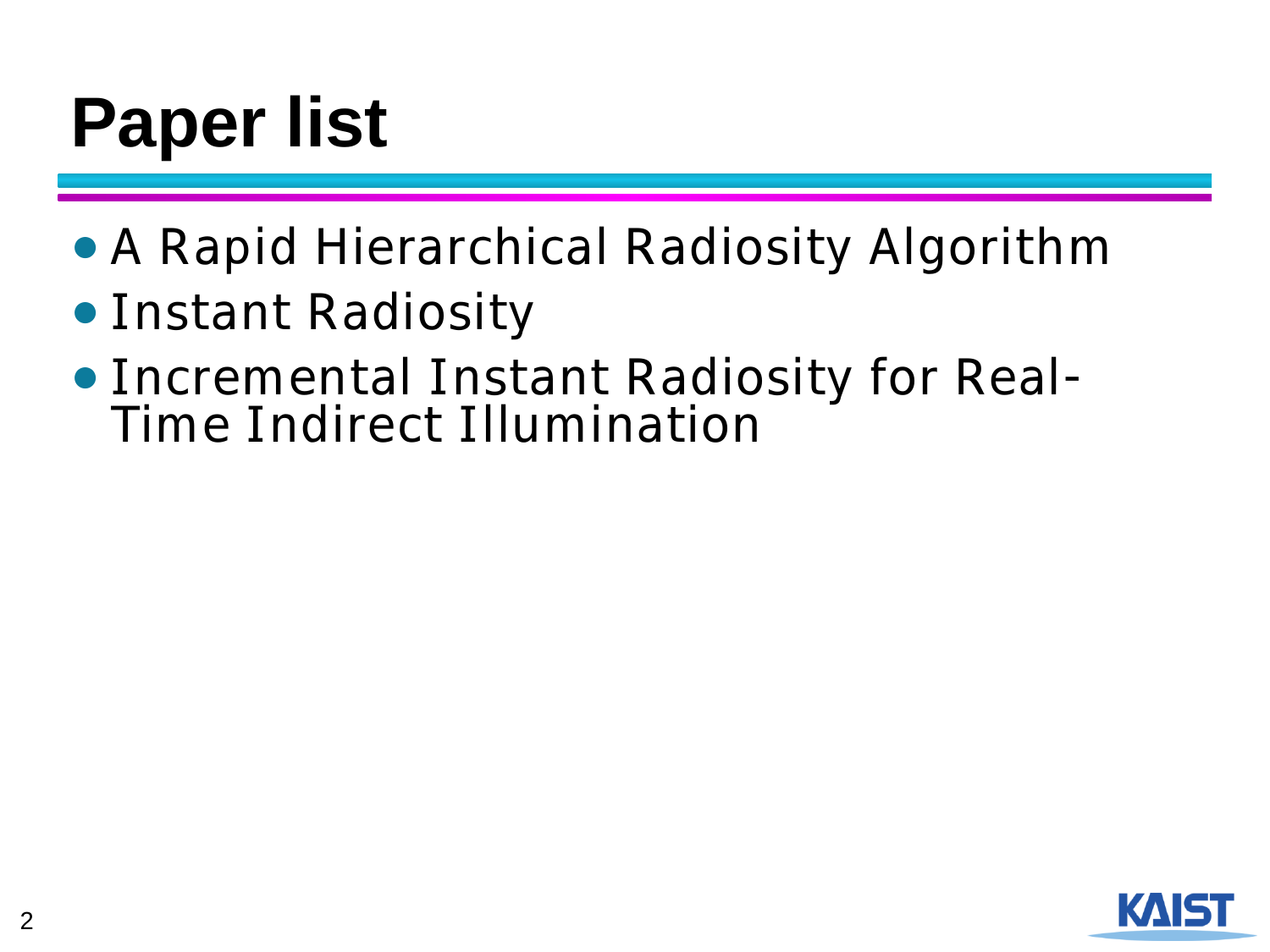

# Paper list
A Rapid Hierarchical Radiosity Algorithm
Instant Radiosity
Incremental Instant Radiosity for Real-Time Indirect Illumination